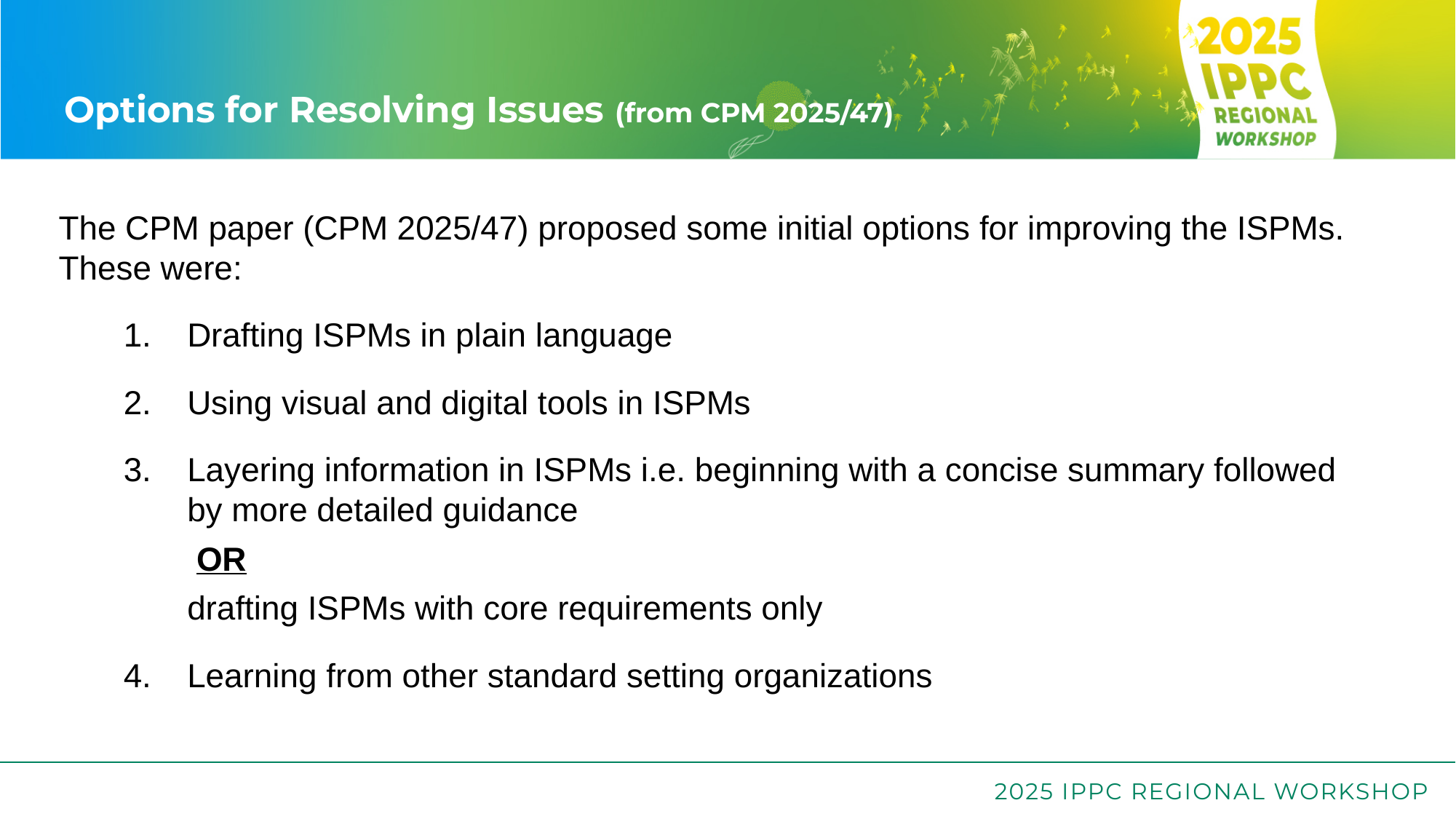

# Options for Resolving Issues (from CPM 2025/47)
The CPM paper (CPM 2025/47) proposed some initial options for improving the ISPMs. These were:
Drafting ISPMs in plain language
Using visual and digital tools in ISPMs
Layering information in ISPMs i.e. beginning with a concise summary followed by more detailed guidance
	 OR
	drafting ISPMs with core requirements only
4.	Learning from other standard setting organizations